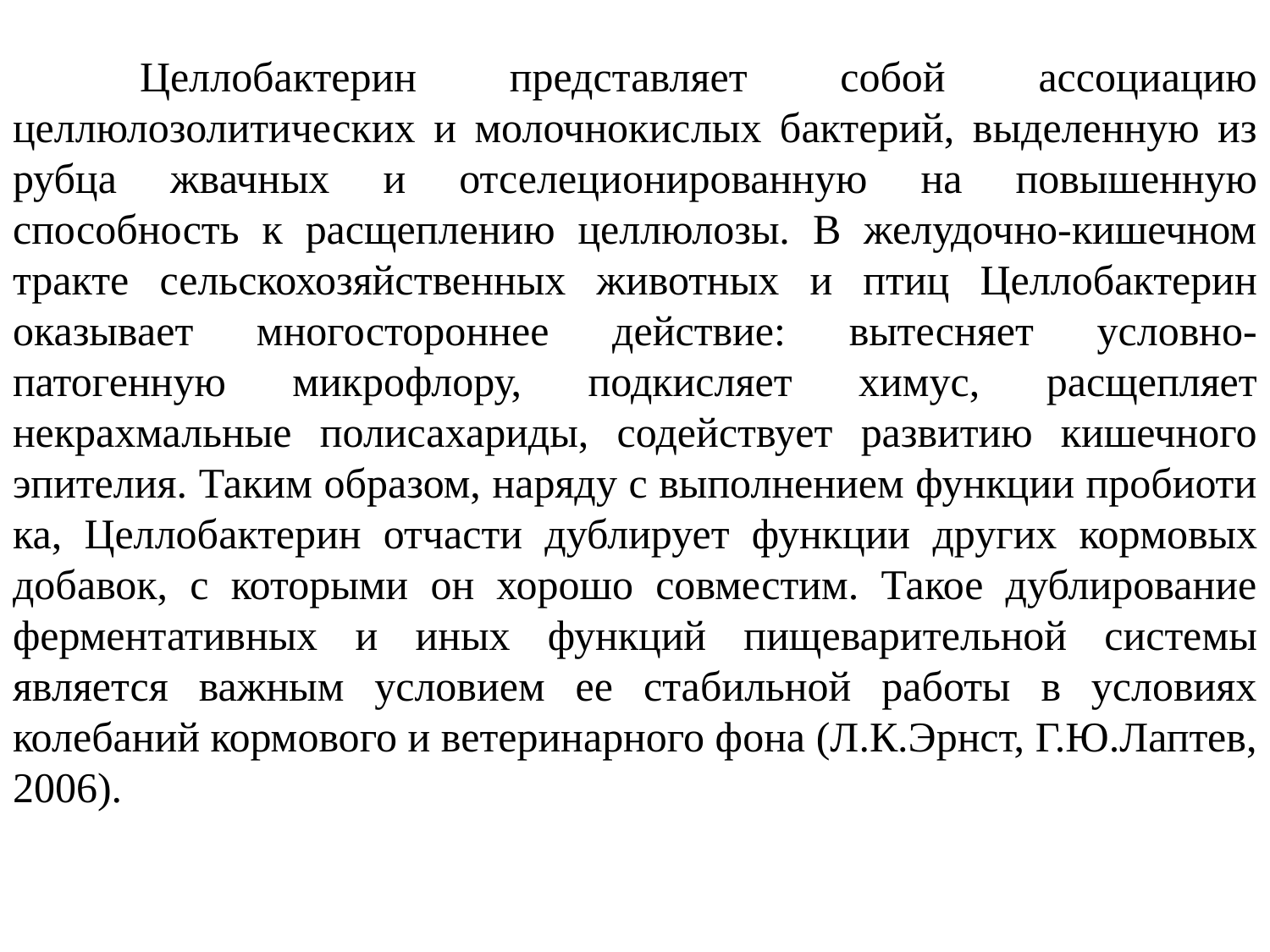

Целлобактерин представляет собой ассоциацию целлюлозолитических и молочнокис­лых бактерий, выделенную из рубца жвачных и отселеци­онированную на повышенную способность к расщеплению целлюлозы. В желудочно-кишечном тракте сельскохозяйс­твенных животных и птиц Целлобактерин оказывает много­стороннее действие: вытесняет условно-патогенную мик­рофлору, подкисляет химус, расщепляет некрахмальные полисахариды, содействует развитию кишечного эпителия. Таким образом, наряду с выполнением функции пробиоти­ка, Целлобактерин отчасти дублирует функции других кор­мовых добавок, с которыми он хорошо совместим. Такое дублирование ферментативных и иных функций пищевари­тельной системы является важным условием ее стабильной работы в условиях колебаний кормового и ветеринарного фона (Л.К.Эрнст, Г.Ю.Лаптев, 2006).